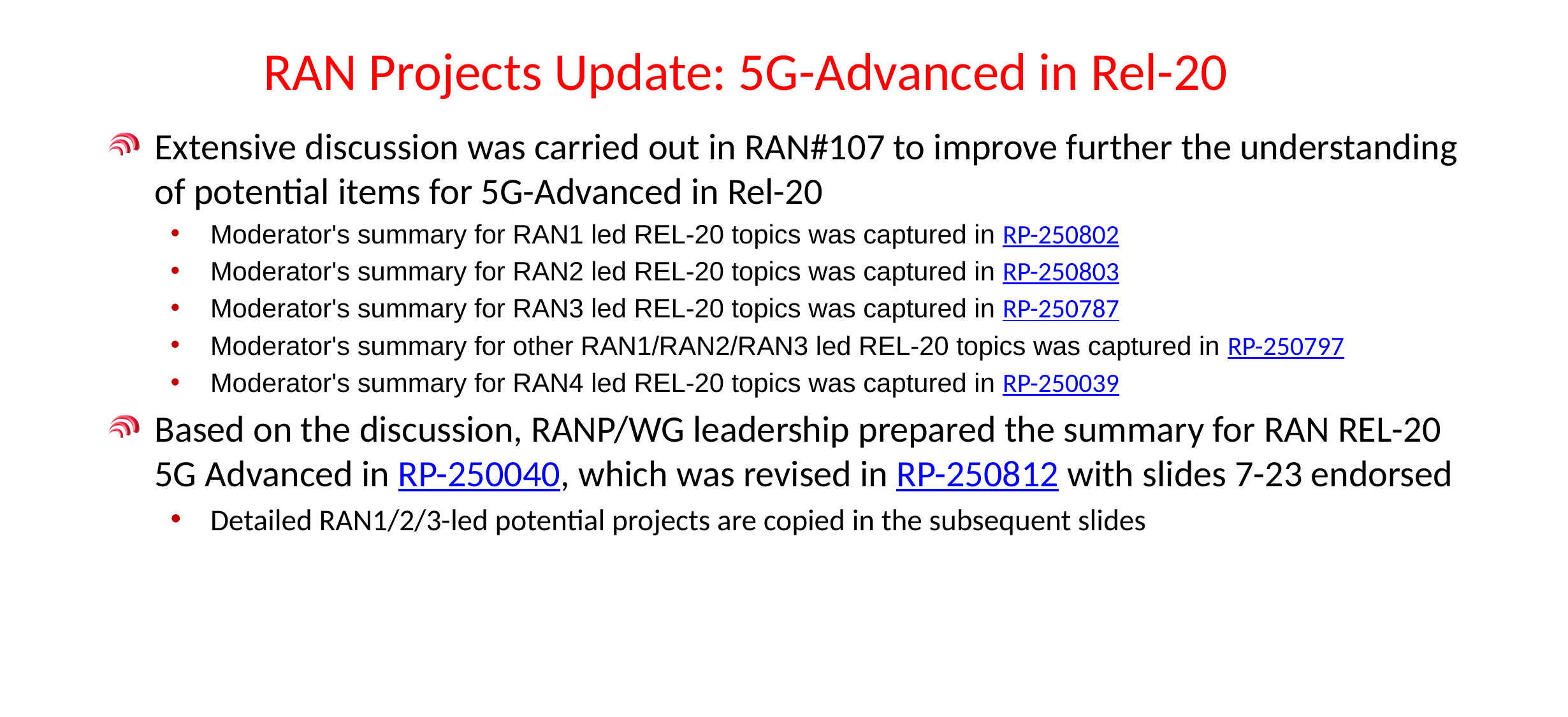

# RAN Projects Update: 5G-Advanced in Rel-20
Extensive discussion was carried out in RAN#107 to improve further the understanding of potential items for 5G-Advanced in Rel-20
Moderator's summary for RAN1 led REL-20 topics was captured in RP-250802
Moderator's summary for RAN2 led REL-20 topics was captured in RP-250803
Moderator's summary for RAN3 led REL-20 topics was captured in RP-250787
Moderator's summary for other RAN1/RAN2/RAN3 led REL-20 topics was captured in RP-250797
Moderator's summary for RAN4 led REL-20 topics was captured in RP-250039
Based on the discussion, RANP/WG leadership prepared the summary for RAN REL-20 5G Advanced in RP-250040, which was revised in RP-250812 with slides 7-23 endorsed
Detailed RAN1/2/3-led potential projects are copied in the subsequent slides